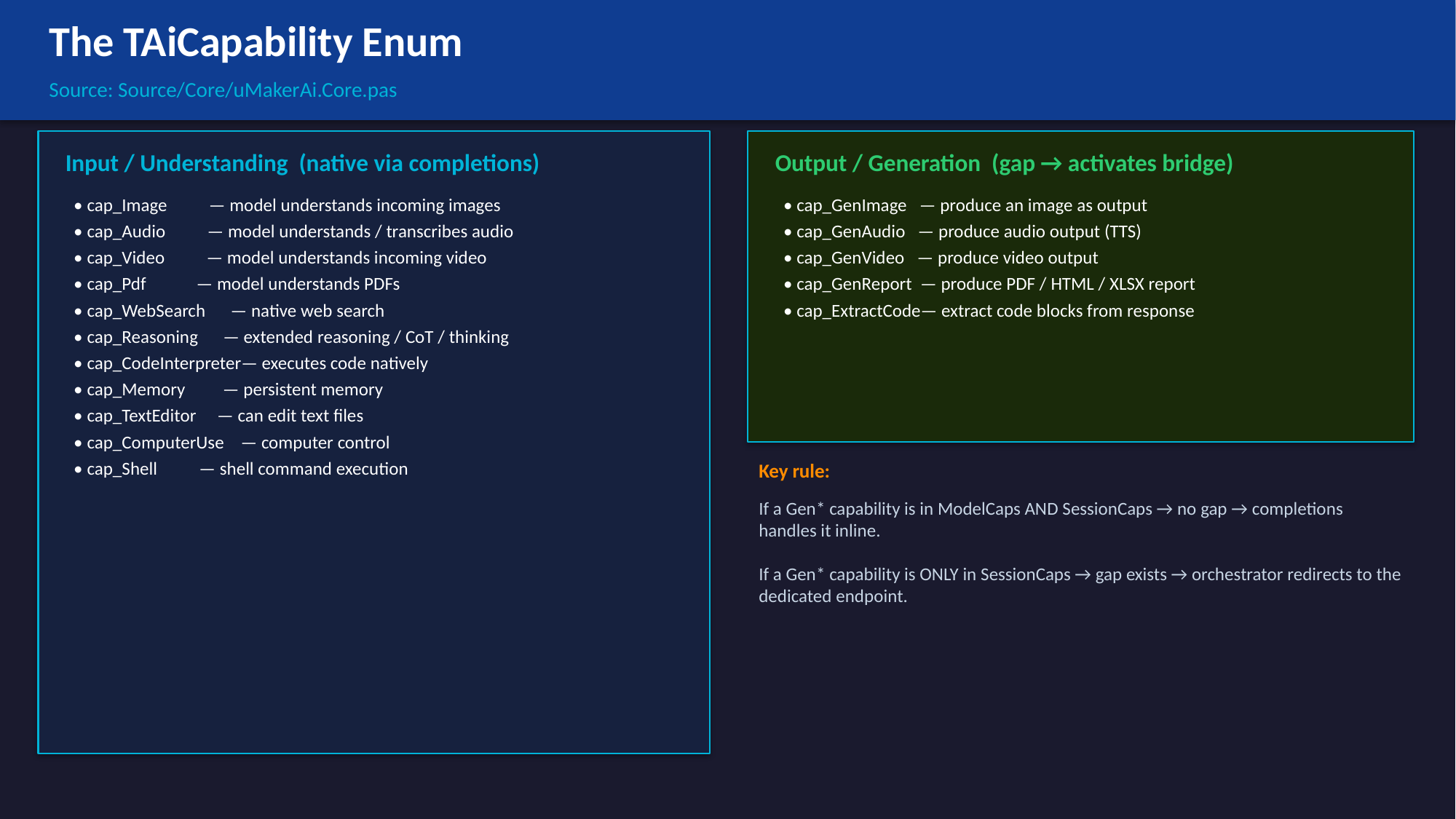

The TAiCapability Enum
Source: Source/Core/uMakerAi.Core.pas

Input / Understanding  (native via completions)
Output / Generation  (gap → activates bridge)
  • cap_Image          — model understands incoming images
  • cap_Audio          — model understands / transcribes audio
  • cap_Video          — model understands incoming video
  • cap_Pdf            — model understands PDFs
  • cap_WebSearch      — native web search
  • cap_Reasoning      — extended reasoning / CoT / thinking
  • cap_CodeInterpreter— executes code natively
  • cap_Memory         — persistent memory
  • cap_TextEditor     — can edit text files
  • cap_ComputerUse    — computer control
  • cap_Shell          — shell command execution
  • cap_GenImage   — produce an image as output
  • cap_GenAudio   — produce audio output (TTS)
  • cap_GenVideo   — produce video output
  • cap_GenReport  — produce PDF / HTML / XLSX report
  • cap_ExtractCode— extract code blocks from response
Key rule:
If a Gen* capability is in ModelCaps AND SessionCaps → no gap → completions handles it inline.

If a Gen* capability is ONLY in SessionCaps → gap exists → orchestrator redirects to the dedicated endpoint.